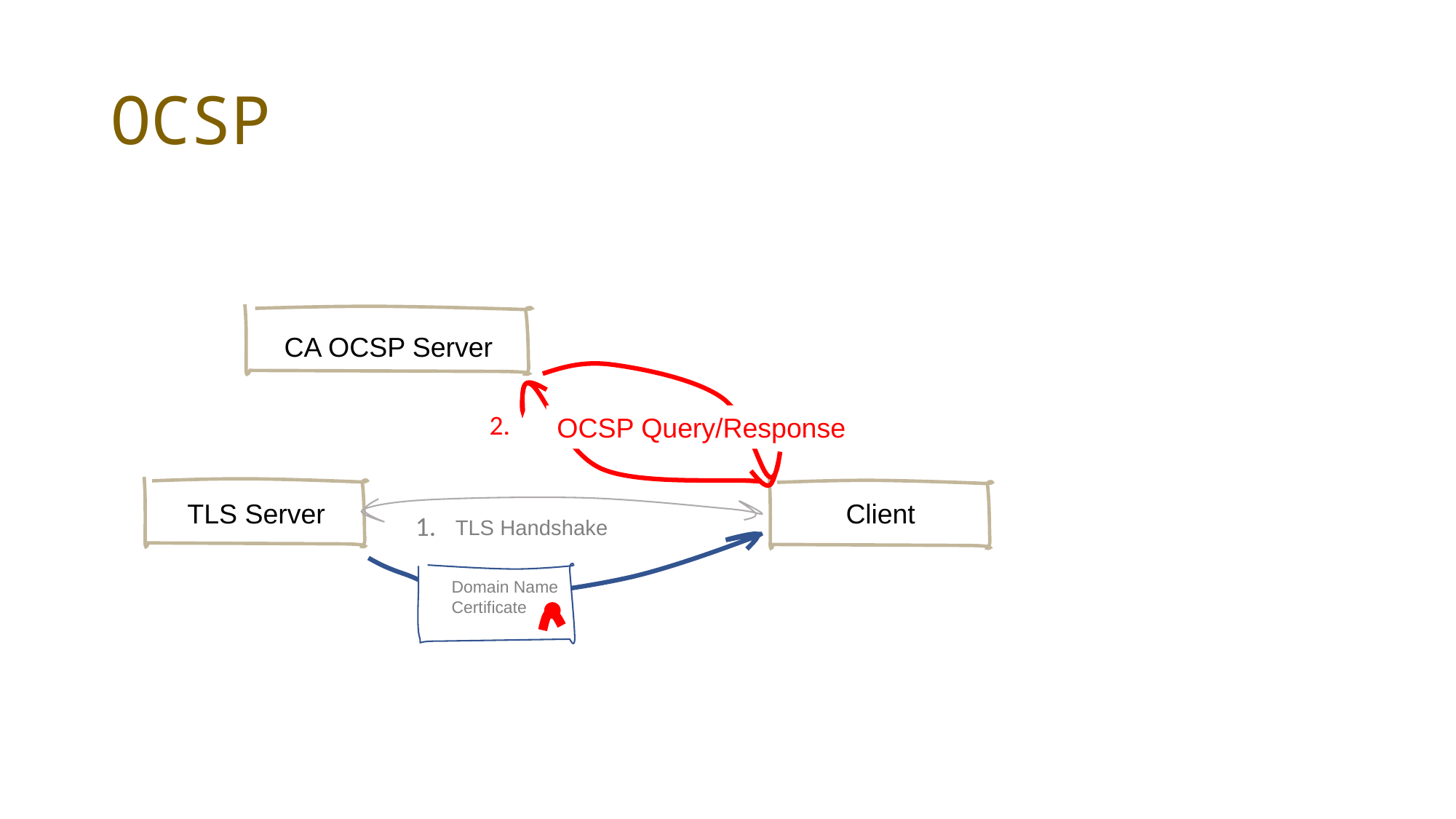

# OCSP

CA OCSP Server

2.
OCSP Query/Response

TLS Server
Client

1.
TLS Handshake

Domain Name
Certificate